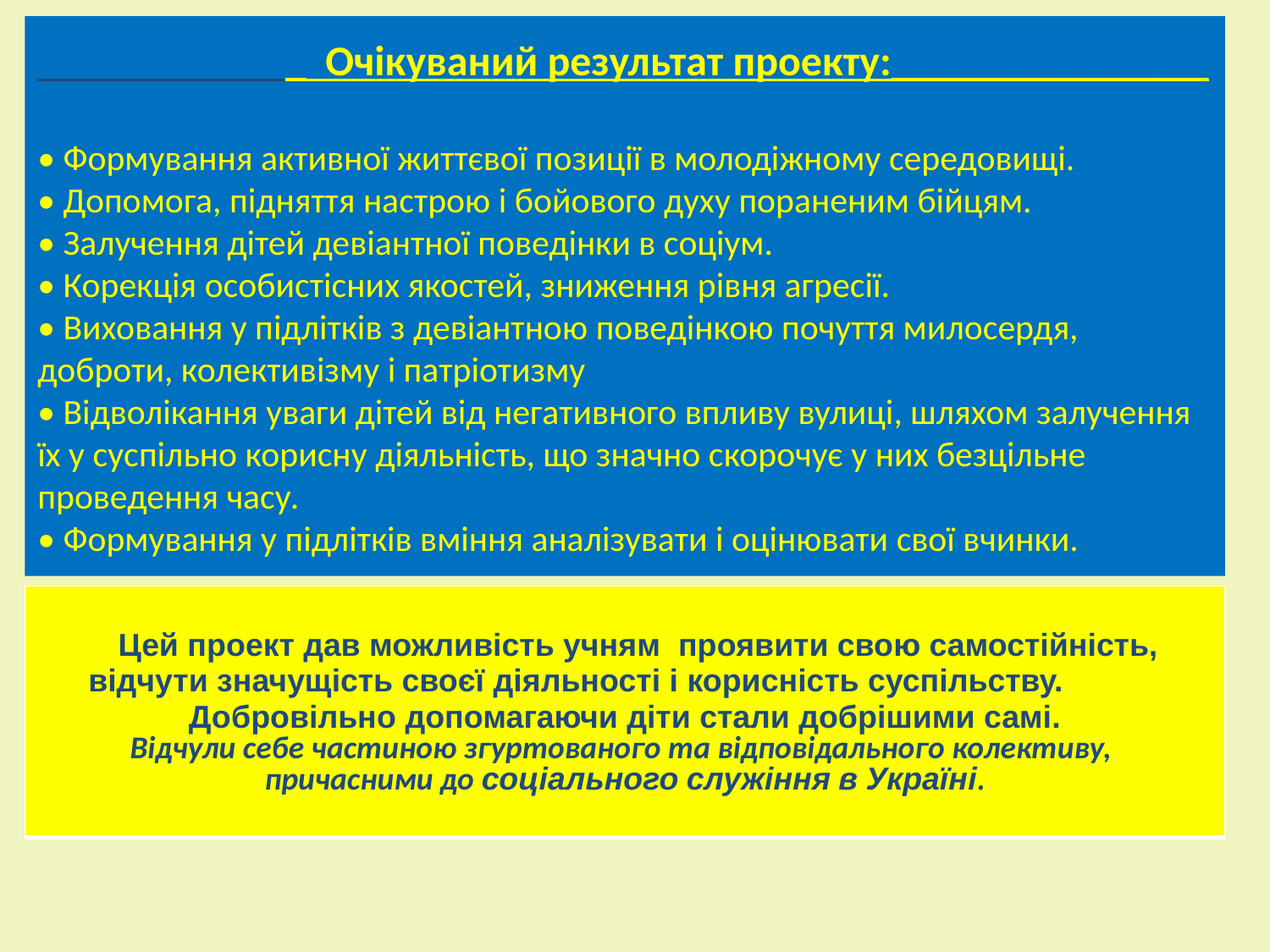

# _  Очікуваний результат проекту:_______________ • Формування активної життєвої позиції в молодіжному середовищі. • Допомога, підняття настрою і бойового духу пораненим бійцям. • Залучення дітей девіантної поведінки в соціум. • Корекція особистісних якостей, зниження рівня агресії. • Виховання у підлітків з девіантною поведінкою почуття милосердя, доброти, колективізму і патріотизму • Відволікання уваги дітей від негативного впливу вулиці, шляхом залучення їх у суспільно корисну діяльність, що значно скорочує у них безцільне проведення часу. • Формування у підлітків вміння аналізувати і оцінювати свої вчинки.
| Цей проект дав можливість учням проявити свою самостійність, відчути значущість своєї діяльності і корисність суспільству. Добровільно допомагаючи діти стали добрішими самі. Відчули себе частиною згуртованого та відповідального колективу, причасними до соціального служіння в Україні. |
| --- |